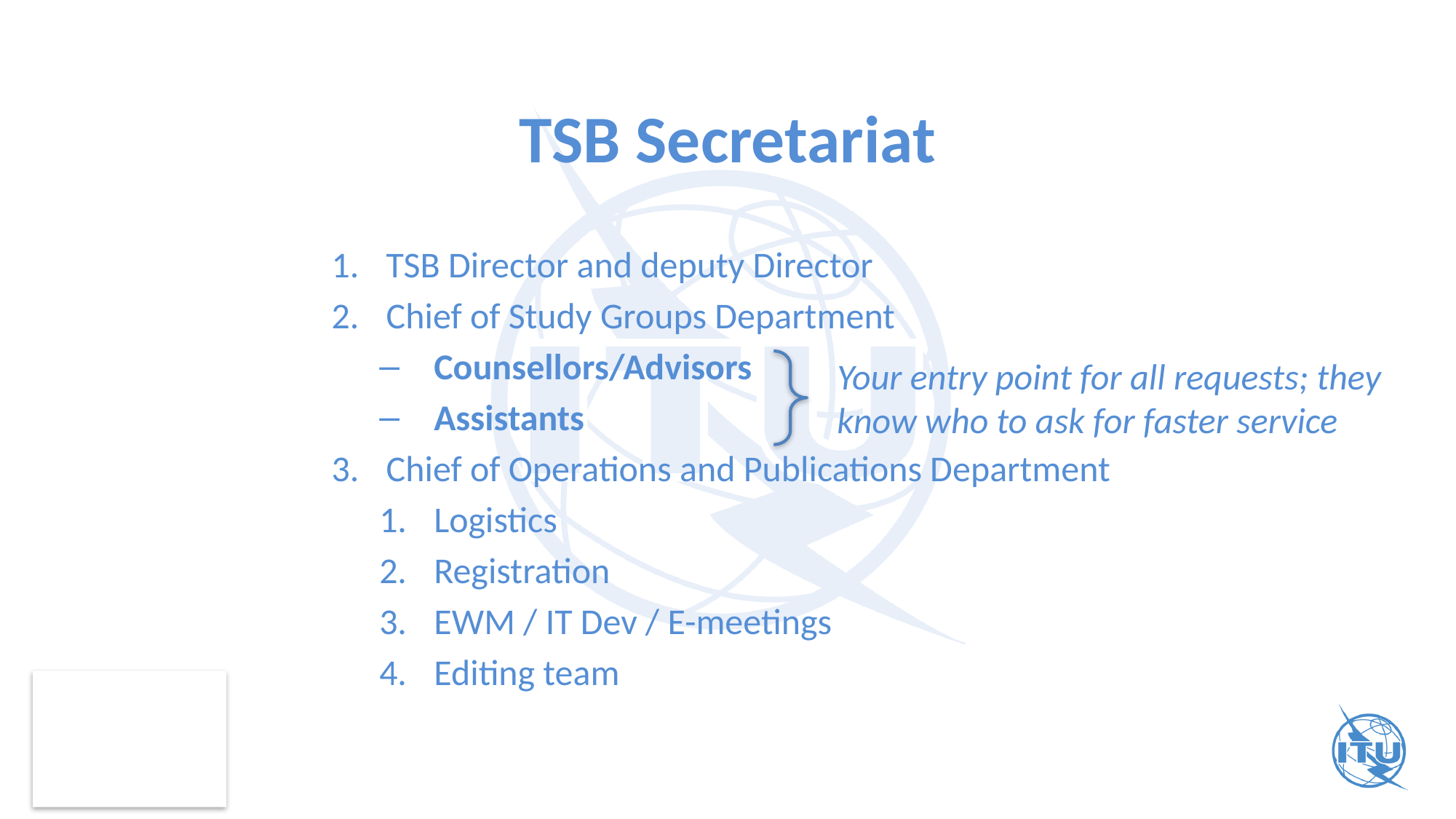

# TSB Secretariat
TSB Director and deputy Director
Chief of Study Groups Department
Counsellors/Advisors
Assistants
Chief of Operations and Publications Department
Logistics
Registration
EWM / IT Dev / E-meetings
Editing team
Your entry point for all requests; they know who to ask for faster service